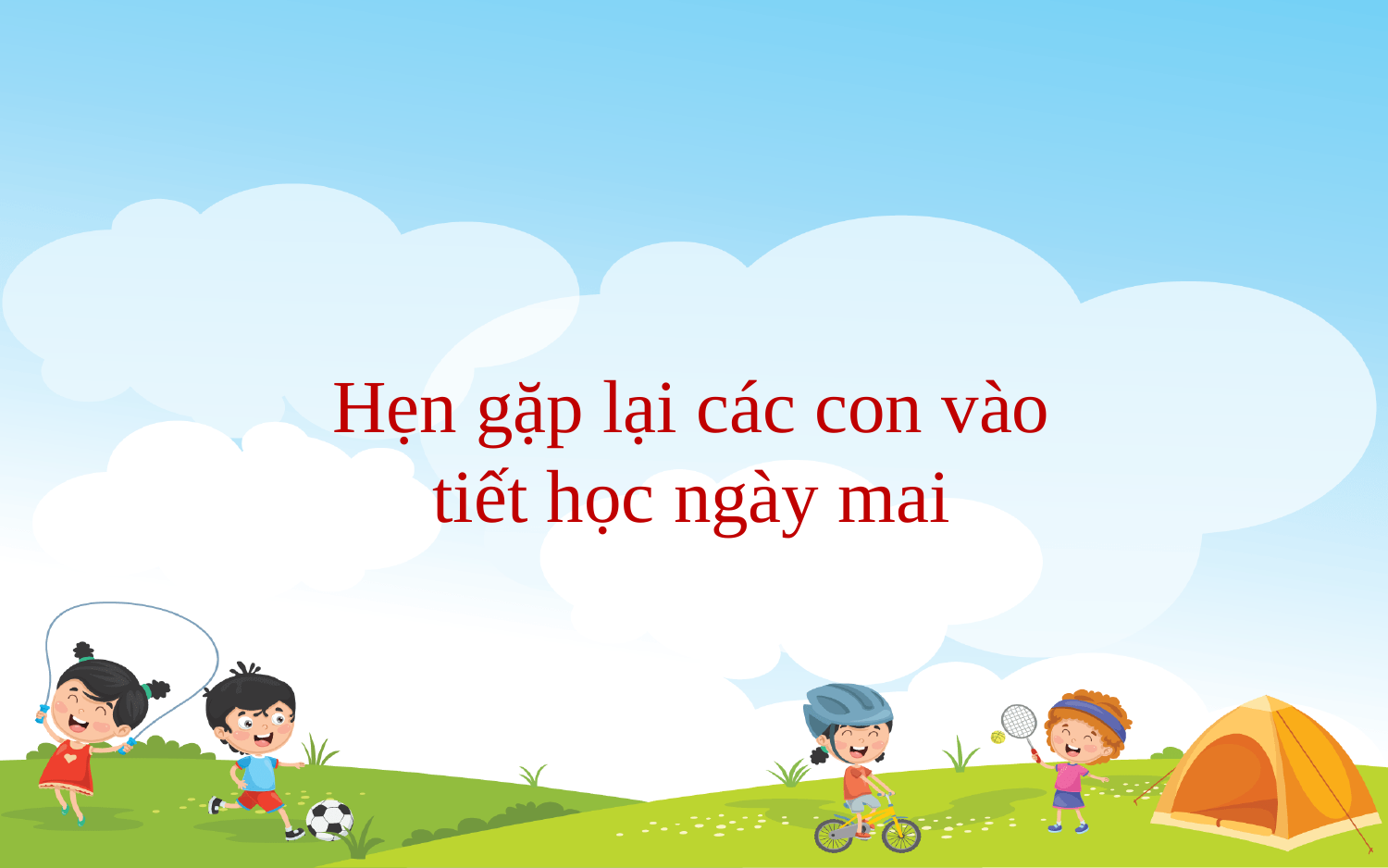

Hẹn gặp lại các con vào tiết học ngày mai